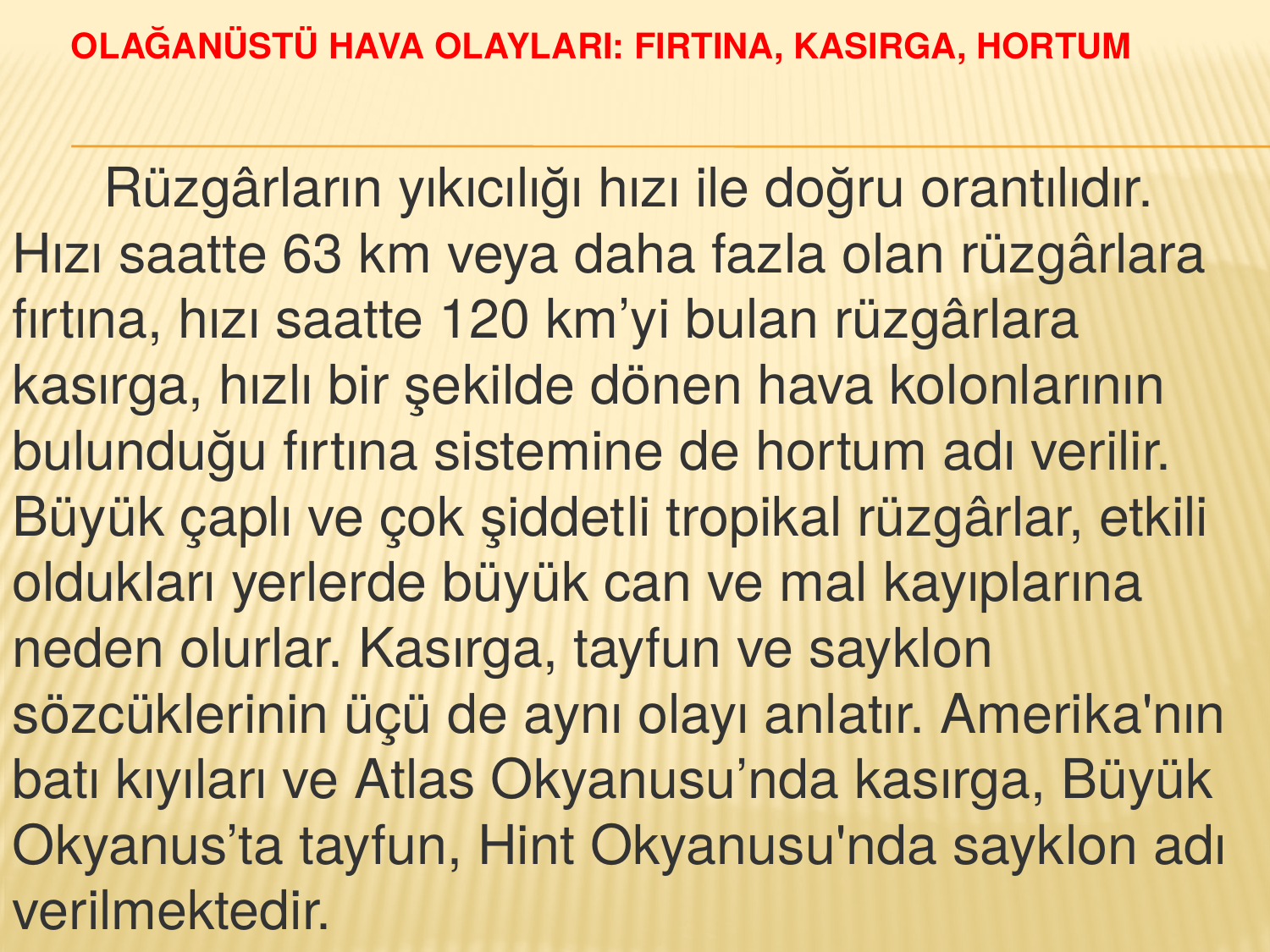

# Olağanüstü Hava Olayları: Fırtına, Kasırga, Hortum
      Rüzgârların yıkıcılığı hızı ile doğru orantılıdır. Hızı saat­te 63 km veya daha fazla olan rüzgârlara fırtına, hızı saatte 120 km’yi bulan rüzgârlara kasırga, hızlı bir şe­kilde dönen hava kolonlarının bulunduğu fırtına siste­mine de hortum adı verilir. Büyük çaplı ve çok şiddet­li tropikal rüzgârlar, etkili oldukları yerlerde büyük can ve mal kayıplarına neden olurlar. Kasırga, tayfun ve sayklon sözcüklerinin üçü de aynı olayı anlatır. Ameri­ka'nın batı kıyıları ve Atlas Okyanusu’nda kasırga, Büyük Okyanus’ta tayfun, Hint Okyanusu'nda sayk­lon adı verilmektedir.